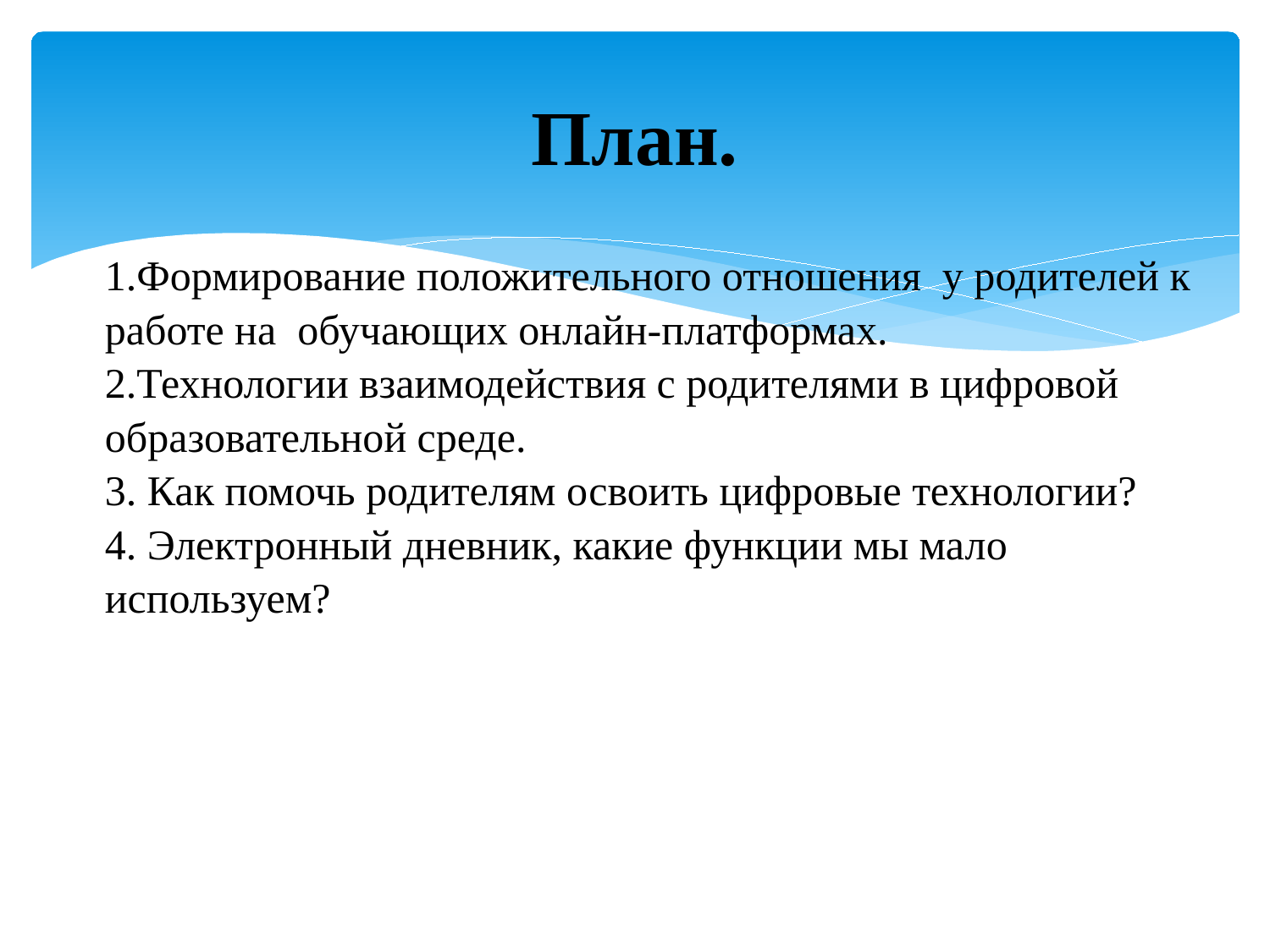

# План.
| 1.Формирование положительного отношения у родителей к работе на обучающих онлайн-платформах. 2.Технологии взаимодействия с родителями в цифровой образовательной среде. 3. Как помочь родителям освоить цифровые технологии? 4. Электронный дневник, какие функции мы мало используем? |
| --- |